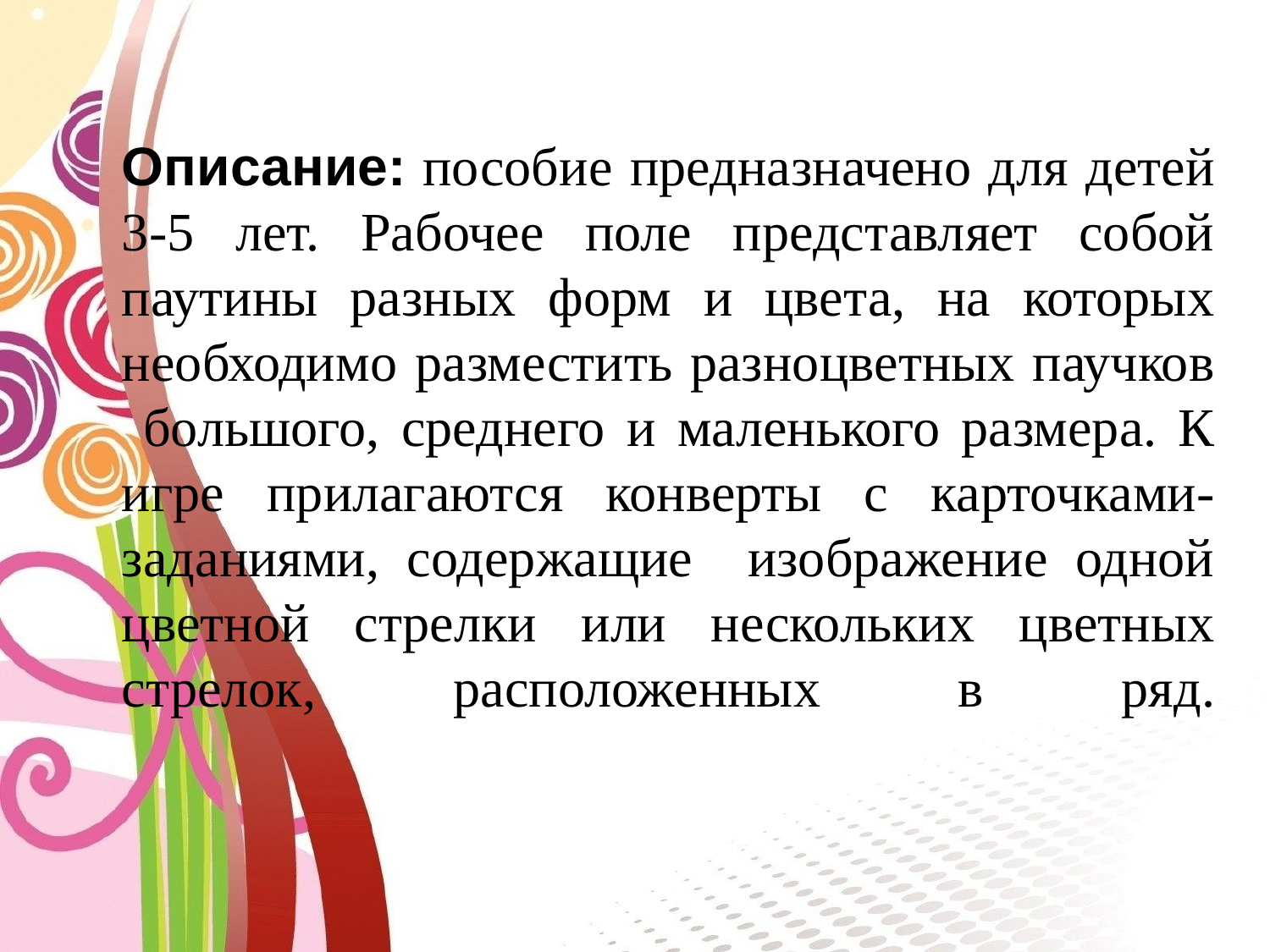

# Описание: пособие предназначено для детей 3-5 лет. Рабочее поле представляет собой паутины разных форм и цвета, на которых необходимо разместить разноцветных паучков  большого, среднего и маленького размера. К игре прилагаются конверты с карточками-заданиями, содержащие  изображение одной цветной стрелки или нескольких цветных стрелок, расположенных в ряд.